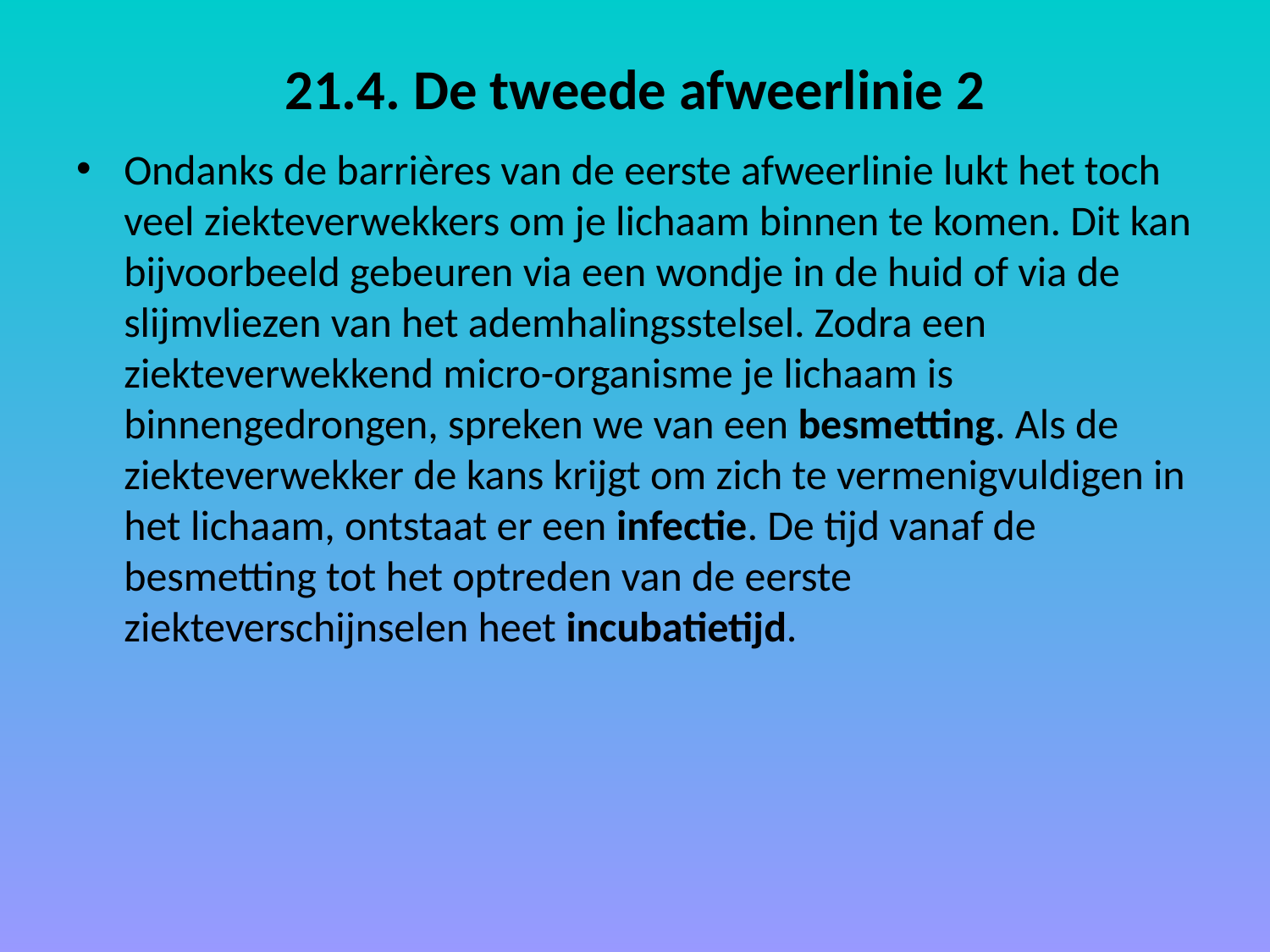

# 21.4. De tweede afweerlinie 2
Ondanks de barrières van de eerste afweerlinie lukt het toch veel ziekteverwekkers om je lichaam binnen te komen. Dit kan bijvoorbeeld gebeuren via een wondje in de huid of via de slijmvliezen van het ademhalingsstelsel. Zodra een ziekteverwekkend micro-organisme je lichaam is binnengedrongen, spreken we van een besmetting. Als de ziekteverwekker de kans krijgt om zich te vermenigvuldigen in het lichaam, ontstaat er een infectie. De tijd vanaf de besmetting tot het optreden van de eerste ziekteverschijnselen heet incubatietijd.